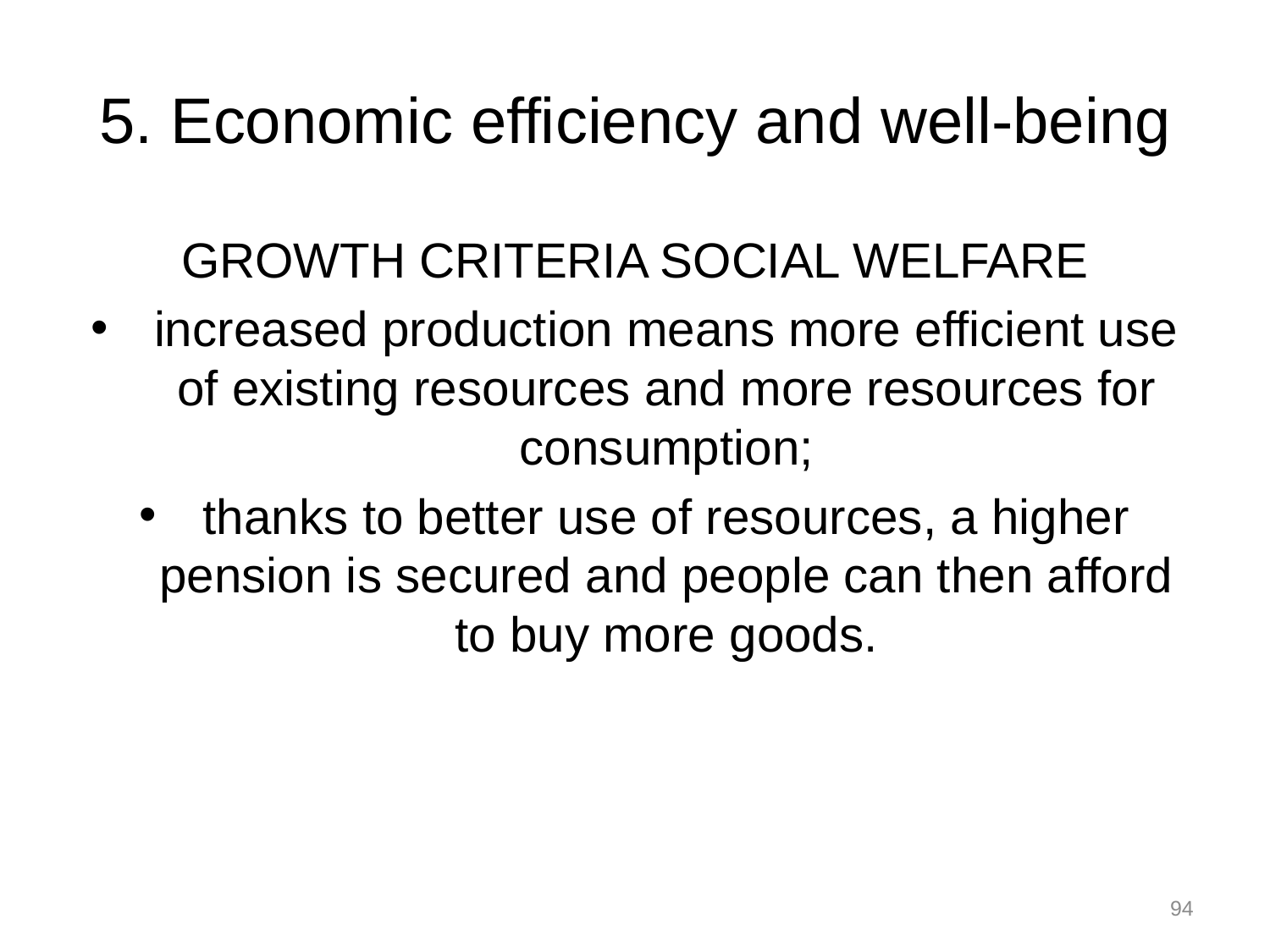

# 5. Economic efficiency and well-being
GROWTH CRITERIA SOCIAL WELFARE
increased production means more efficient use of existing resources and more resources for consumption;
thanks to better use of resources, a higher pension is secured and people can then afford to buy more goods.
94